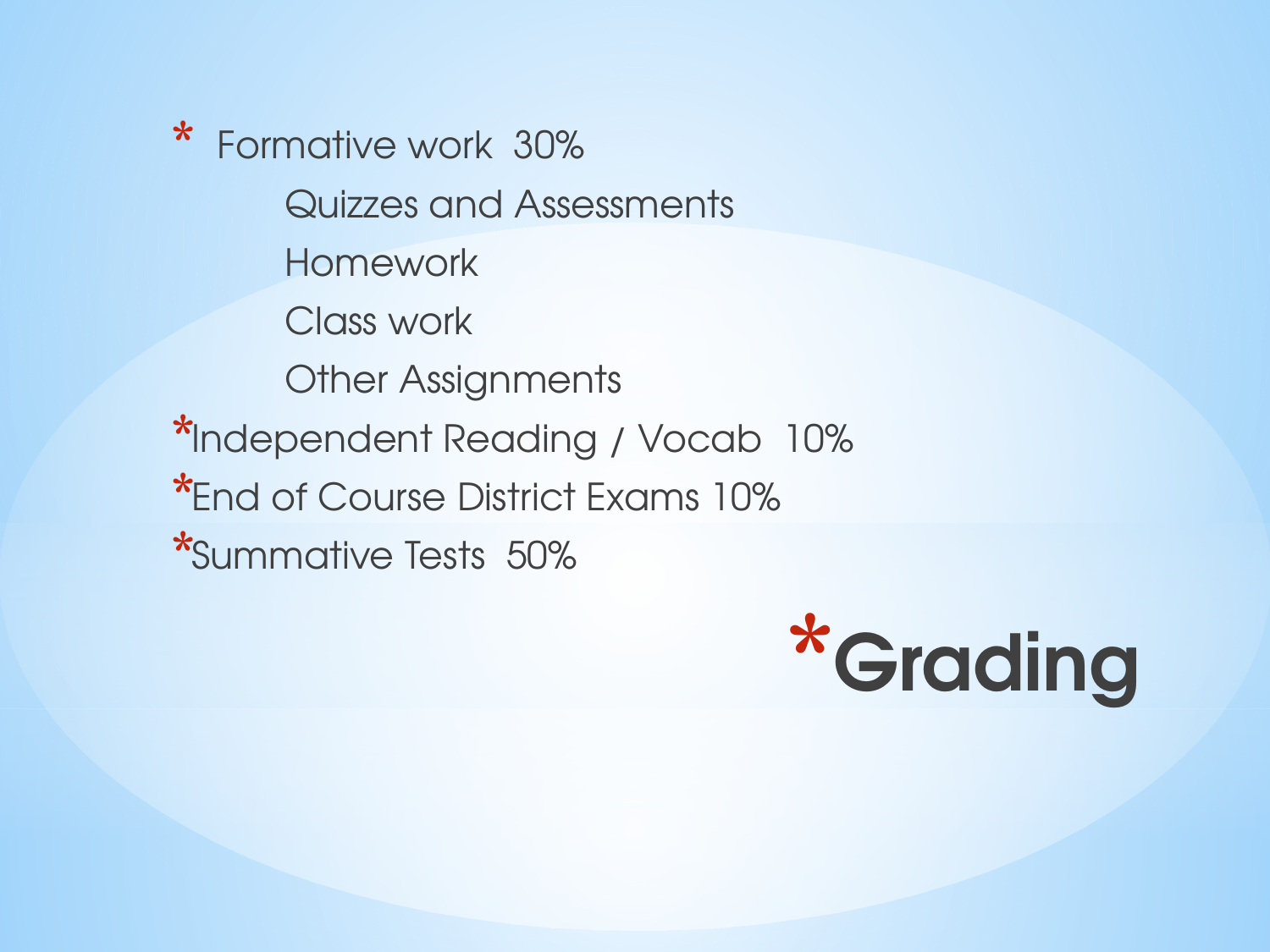

Formative work  30%
	Quizzes and Assessments
	Homework
	Class work
	Other Assignments
Independent Reading / Vocab  10%
End of Course District Exams 10%
Summative Tests  50%

# Grading